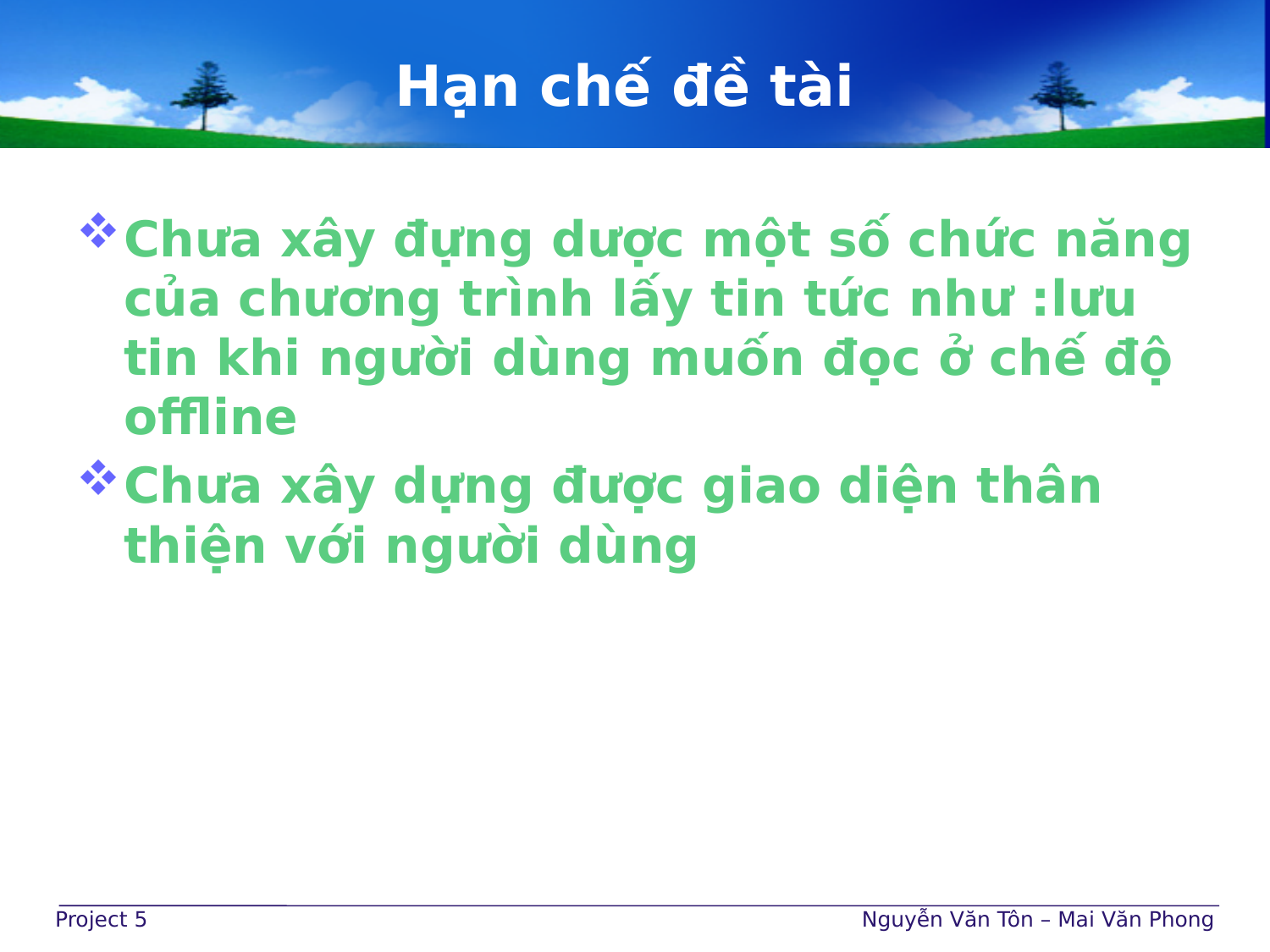

# Hạn chế đề tài
Chưa xây đựng dược một số chức năng của chương trình lấy tin tức như :lưu tin khi người dùng muốn đọc ở chế độ offline
Chưa xây dựng được giao diện thân thiện với người dùng

Project 5

Nguyễn Văn Tôn – Mai Văn Phong